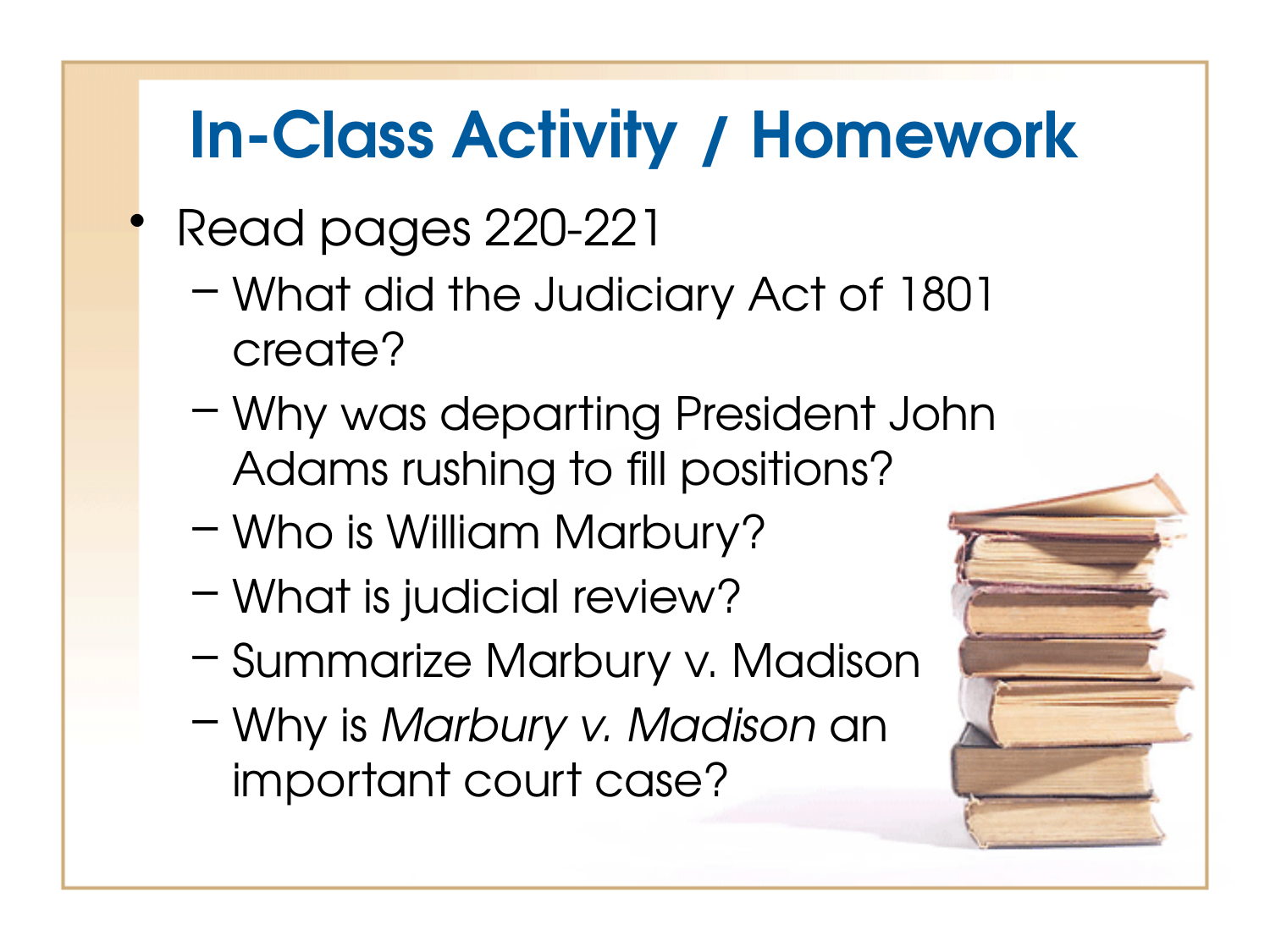

In-Class Activity / Homework
Read pages 220-221
What did the Judiciary Act of 1801 create?
Why was departing President John Adams rushing to fill positions?
Who is William Marbury?
What is judicial review?
Summarize Marbury v. Madison
Why is Marbury v. Madison an important court case?